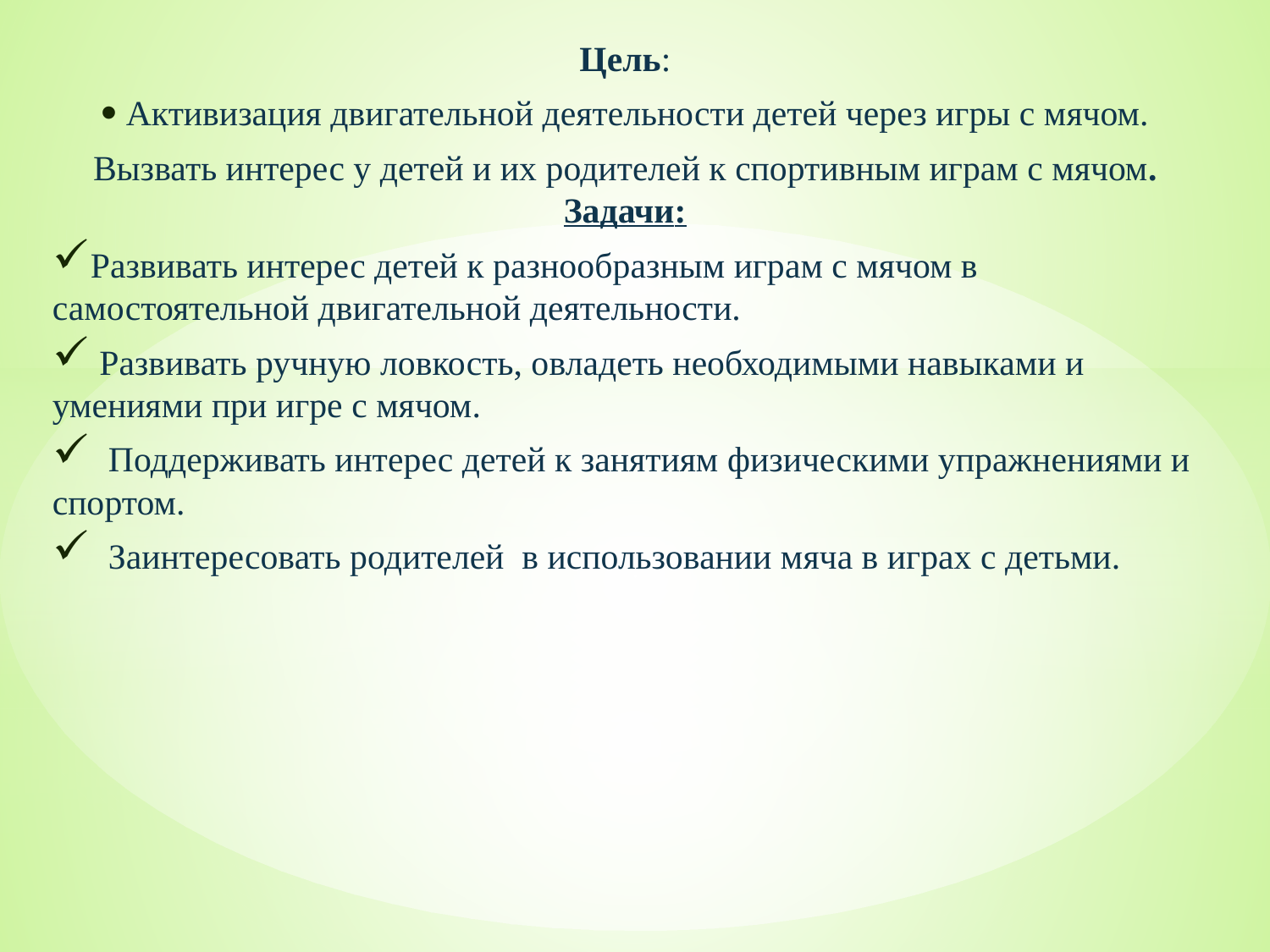

Цель:
 Активизация двигательной деятельности детей через игры с мячом.
Вызвать интерес у детей и их родителей к спортивным играм с мячом. Задачи:
Развивать интерес детей к разнообразным играм с мячом в самостоятельной двигательной деятельности.
 Развивать ручную ловкость, овладеть необходимыми навыками и умениями при игре с мячом.
  Поддерживать интерес детей к занятиям физическими упражнениями и спортом.
  Заинтересовать родителей  в использовании мяча в играх с детьми.